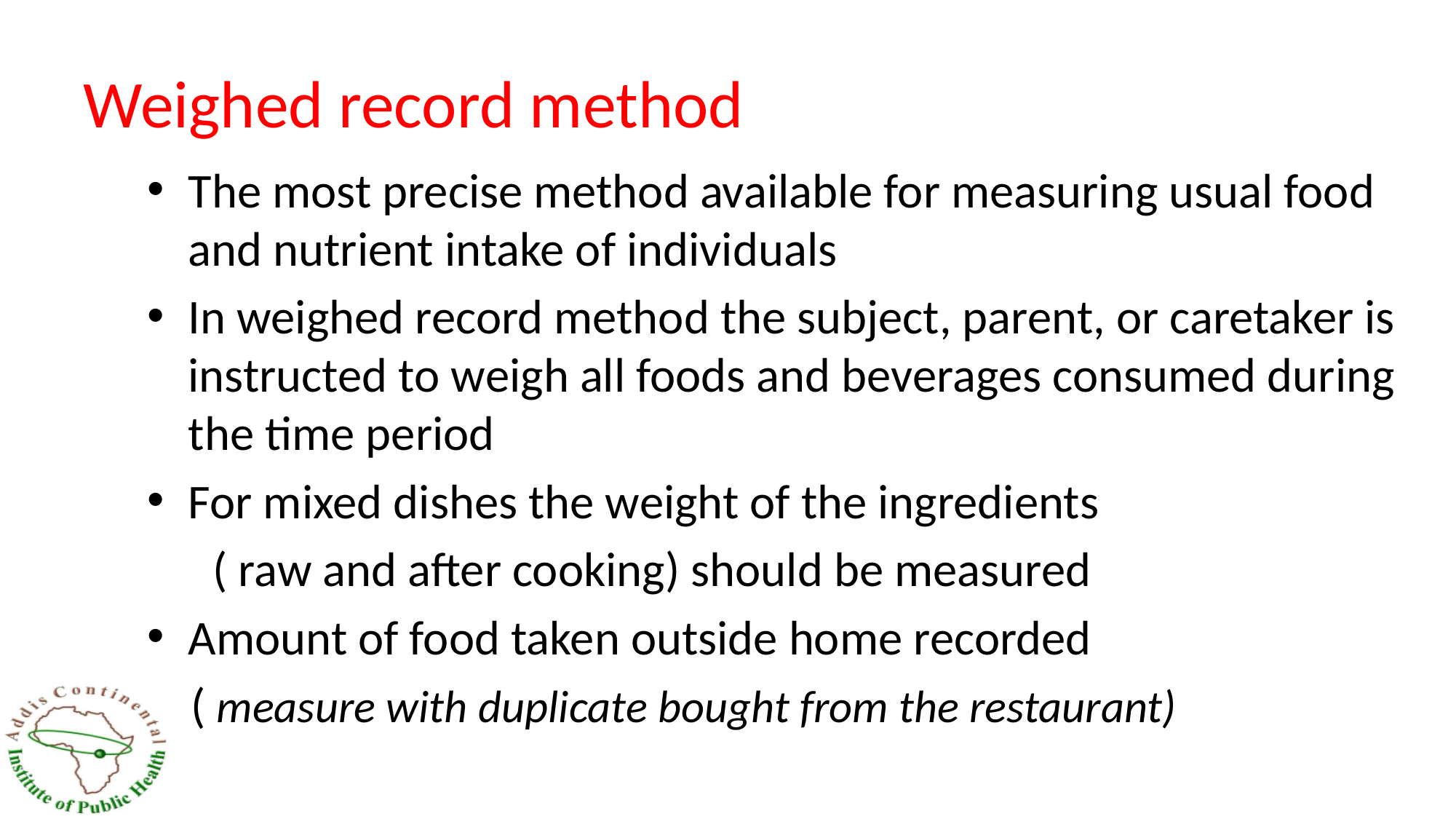

# Weighed record method
The most precise method available for measuring usual food and nutrient intake of individuals
In weighed record method the subject, parent, or caretaker is instructed to weigh all foods and beverages consumed during the time period
For mixed dishes the weight of the ingredients
      ( raw and after cooking) should be measured
Amount of food taken outside home recorded
    ( measure with duplicate bought from the restaurant)